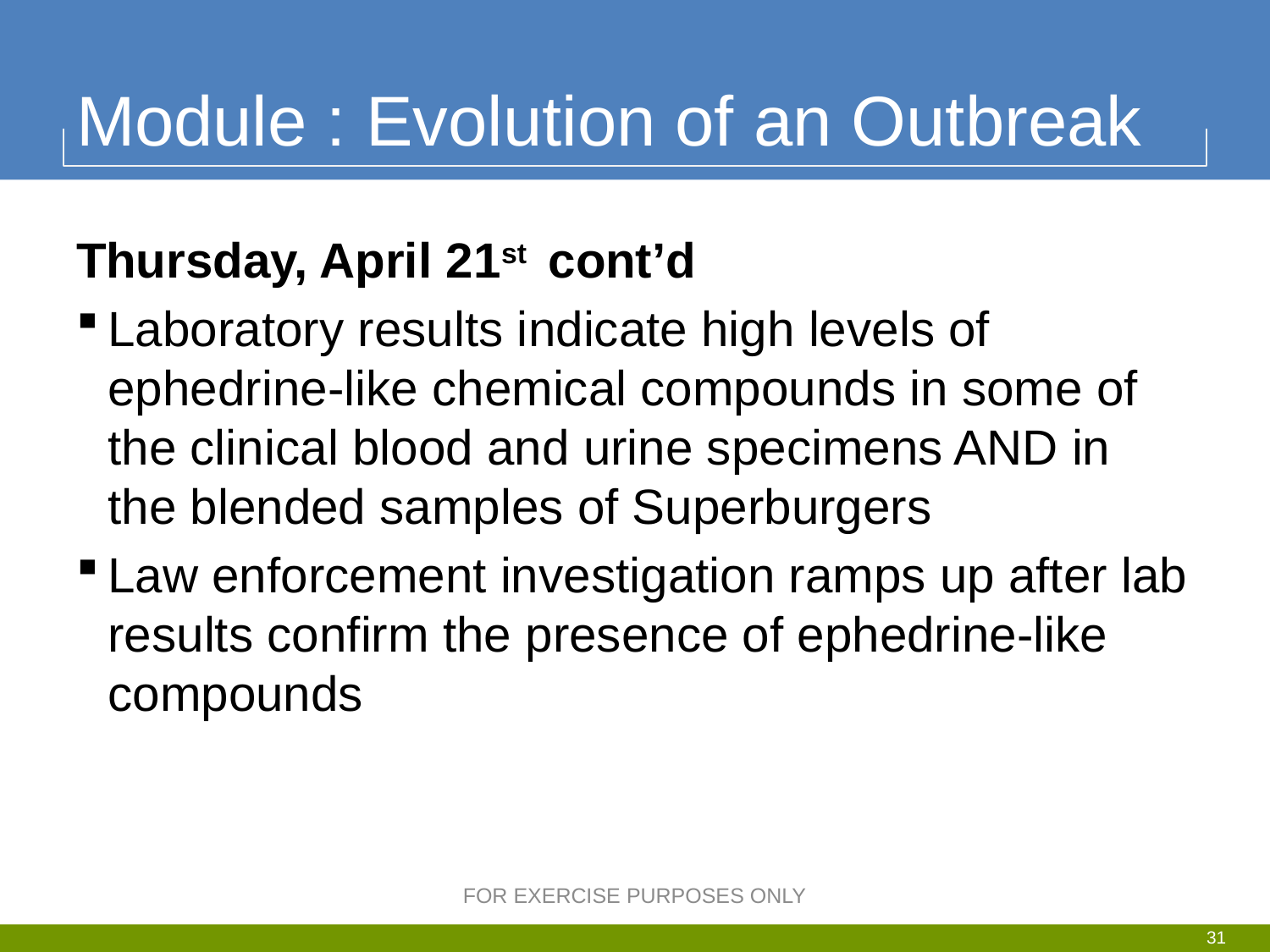

# Module : Evolution of an Outbreak
Thursday, April 21st  cont’d
Laboratory results indicate high levels of ephedrine-like chemical compounds in some of the clinical blood and urine specimens AND in the blended samples of Superburgers
Law enforcement investigation ramps up after lab results confirm the presence of ephedrine-like compounds

FOR EXERCISE PURPOSES ONLY